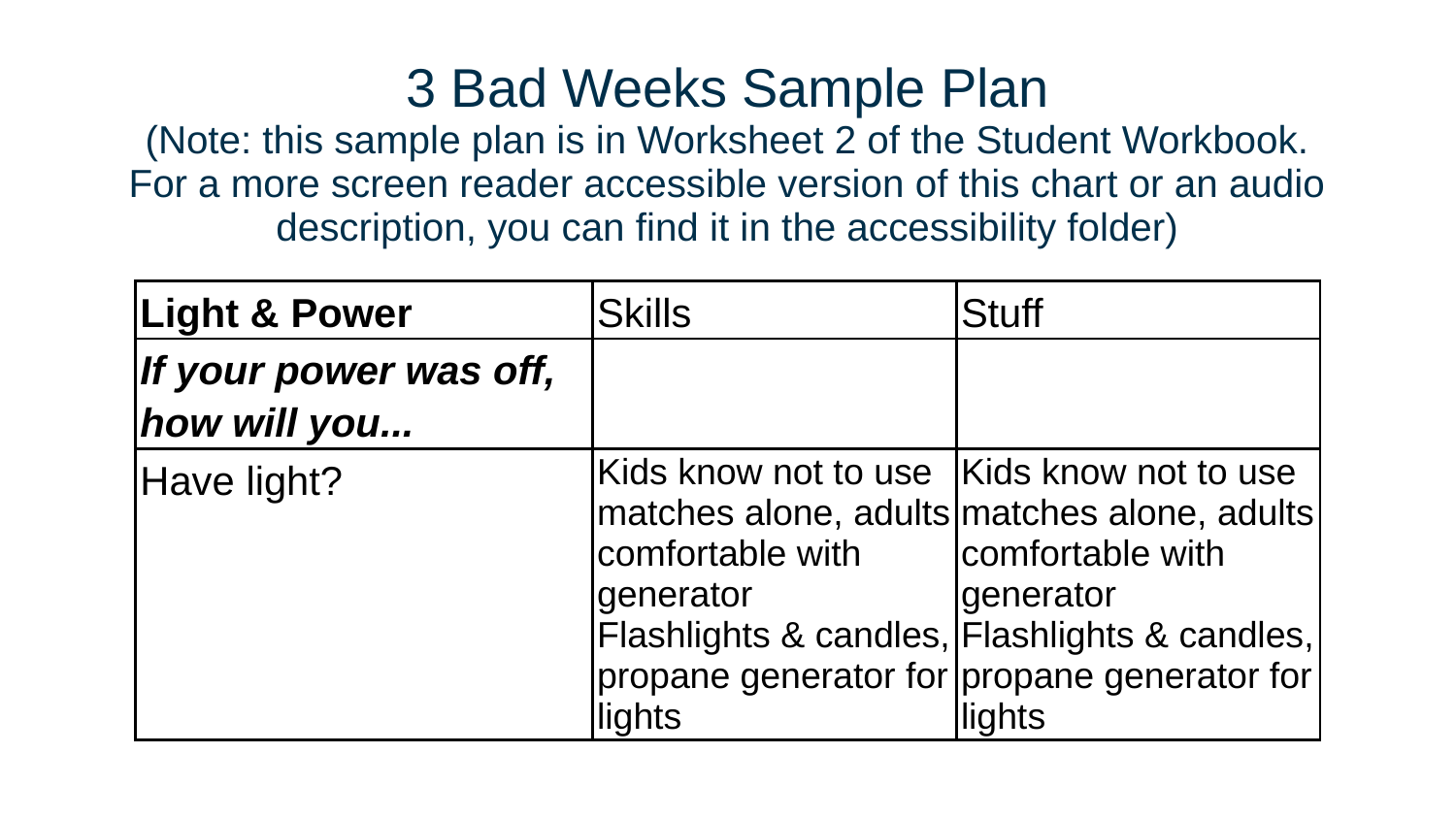

3 Bad Weeks Sample Plan
(Note: this sample plan is in Worksheet 2 of the Student Workbook. For a more screen reader accessible version of this chart or an audio description, you can find it in the accessibility folder)
| Light & Power | Skills | Stuff |
| --- | --- | --- |
| If your power was off, how will you... |  |  |
| Have light? | Kids know not to use matches alone, adults comfortable with generator Flashlights & candles, propane generator for lights | Kids know not to use matches alone, adults comfortable with generator Flashlights & candles, propane generator for lights |